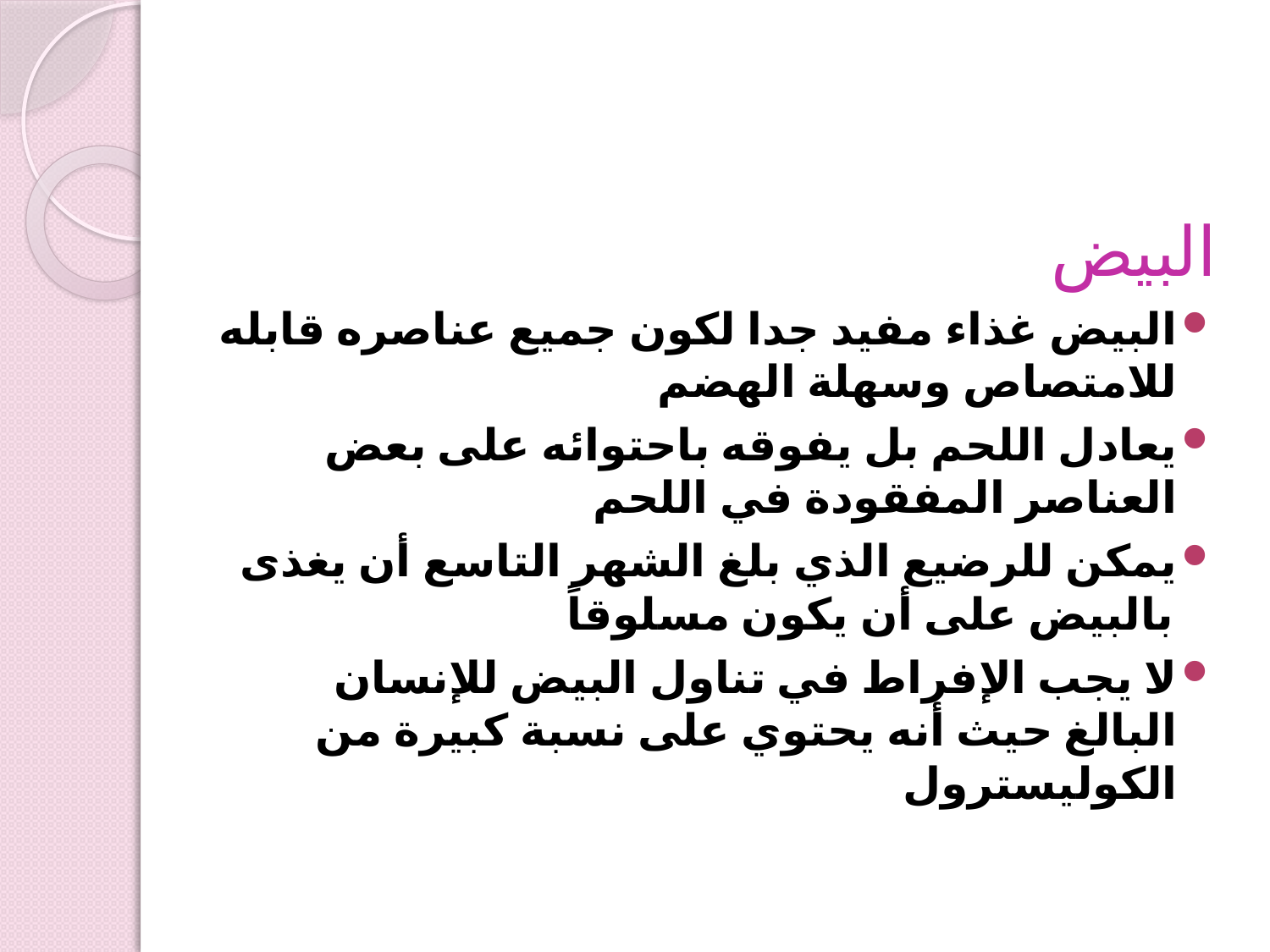

البيض
البيض غذاء مفيد جدا لكون جميع عناصره قابله للامتصاص وسهلة الهضم
يعادل اللحم بل يفوقه باحتوائه على بعض العناصر المفقودة في اللحم
يمكن للرضيع الذي بلغ الشهر التاسع أن يغذى بالبيض على أن يكون مسلوقاً
لا يجب الإفراط في تناول البيض للإنسان البالغ حيث أنه يحتوي على نسبة كبيرة من الكوليسترول